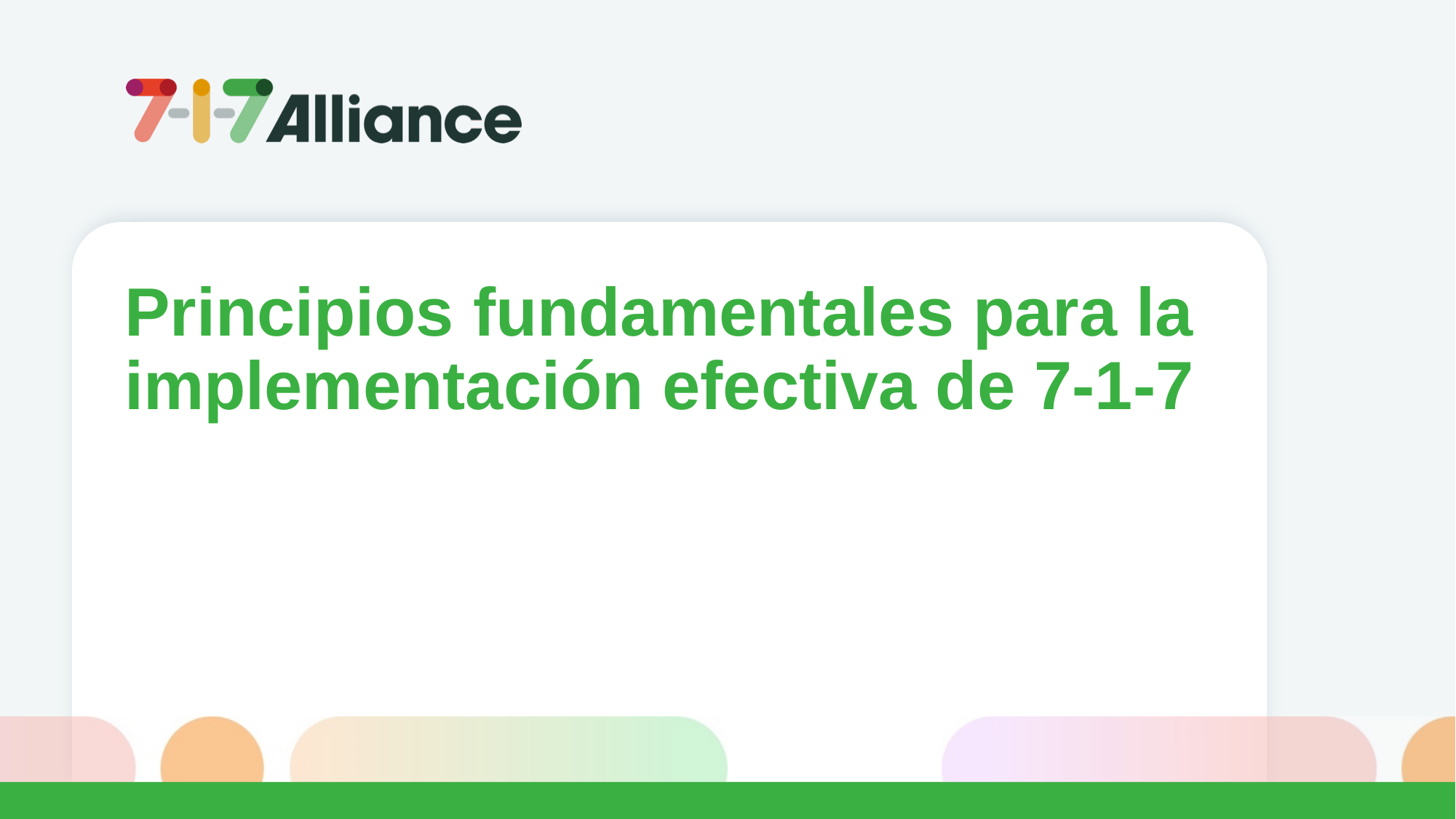

Principios fundamentales para la implementación efectiva de 7-1-7